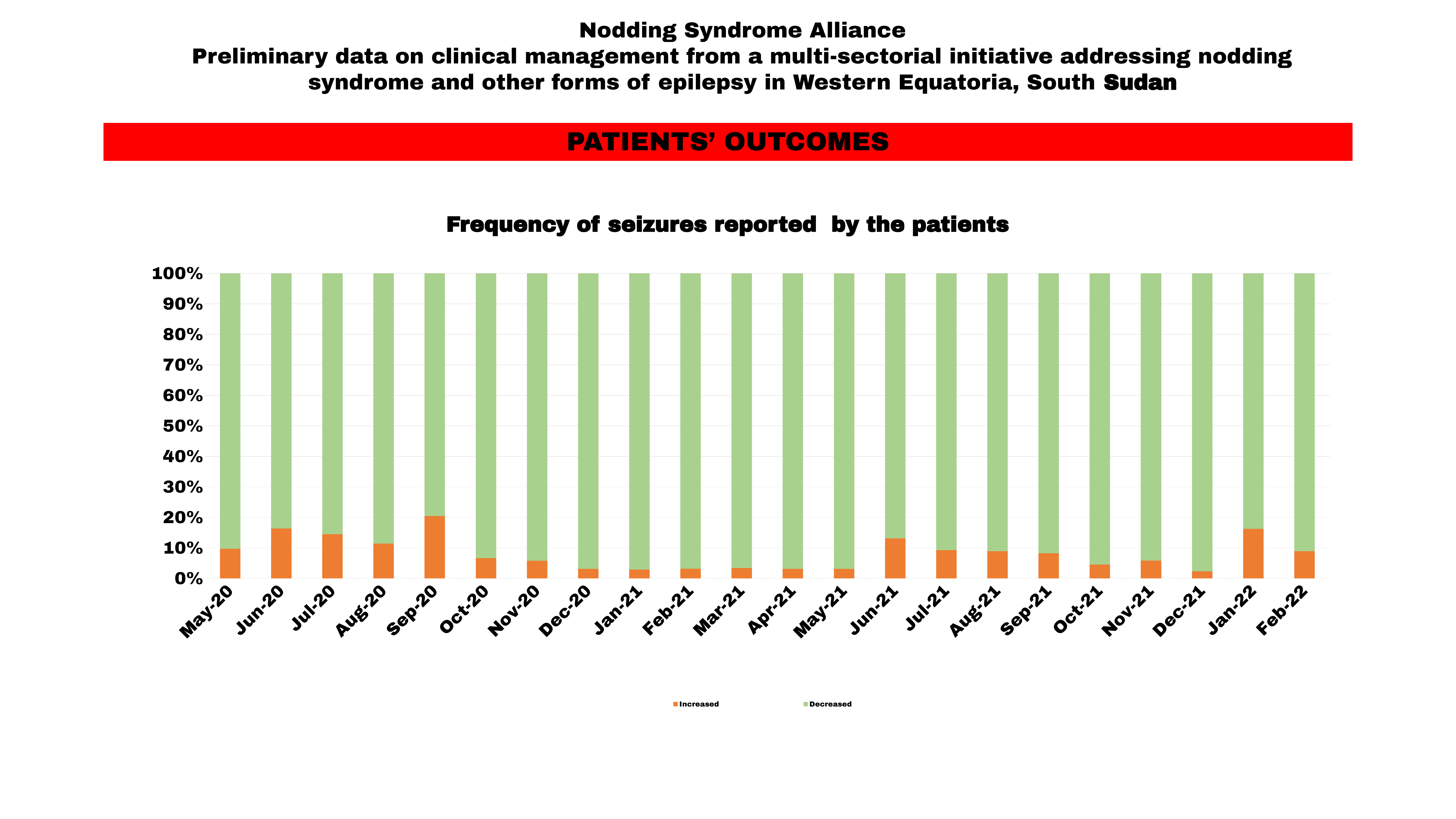

Nodding Syndrome Alliance
Preliminary data on clinical management from a multi-sectorial initiative addressing nodding syndrome and other forms of epilepsy in Western Equatoria, South Sudan
# PATIENTS’ OUTCOMES
Frequency of seizures reported  by the patients

### Chart

| Category | Increased | Decreased |
|---|---|---|
| 43952 | 20.0 | 186.0 |
| 43983 | 146.0 | 747.0 |
| 44013 | 143.0 | 847.0 |
| 44044 | 155.0 | 1206.0 |
| 44075 | 297.0 | 1156.0 |
| 44105 | 128.0 | 1809.0 |
| 44136 | 121.0 | 1979.0 |
| 44166 | 51.0 | 1604.0 |
| 44197 | 49.0 | 1662.0 |
| 44228 | 54.0 | 1648.0 |
| 44256 | 63.0 | 1812.0 |
| 44287 | 56.0 | 1764.0 |
| 44317 | 59.0 | 1857.0 |
| 44348 | 168.0 | 1114.0 |
| 44378 | 150.0 | 1477.0 |
| 44409 | 123.0 | 1256.0 |
| 44440 | 115.0 | 1285.0 |
| 44470 | 64.0 | 1347.0 |
| 44501 | 75.0 | 1211.0 |
| 44531 | 27.0 | 1130.0 |
| 44562 | 200.0 | 1032.0 |
| 44593 | 113.0 | 1158.0 |